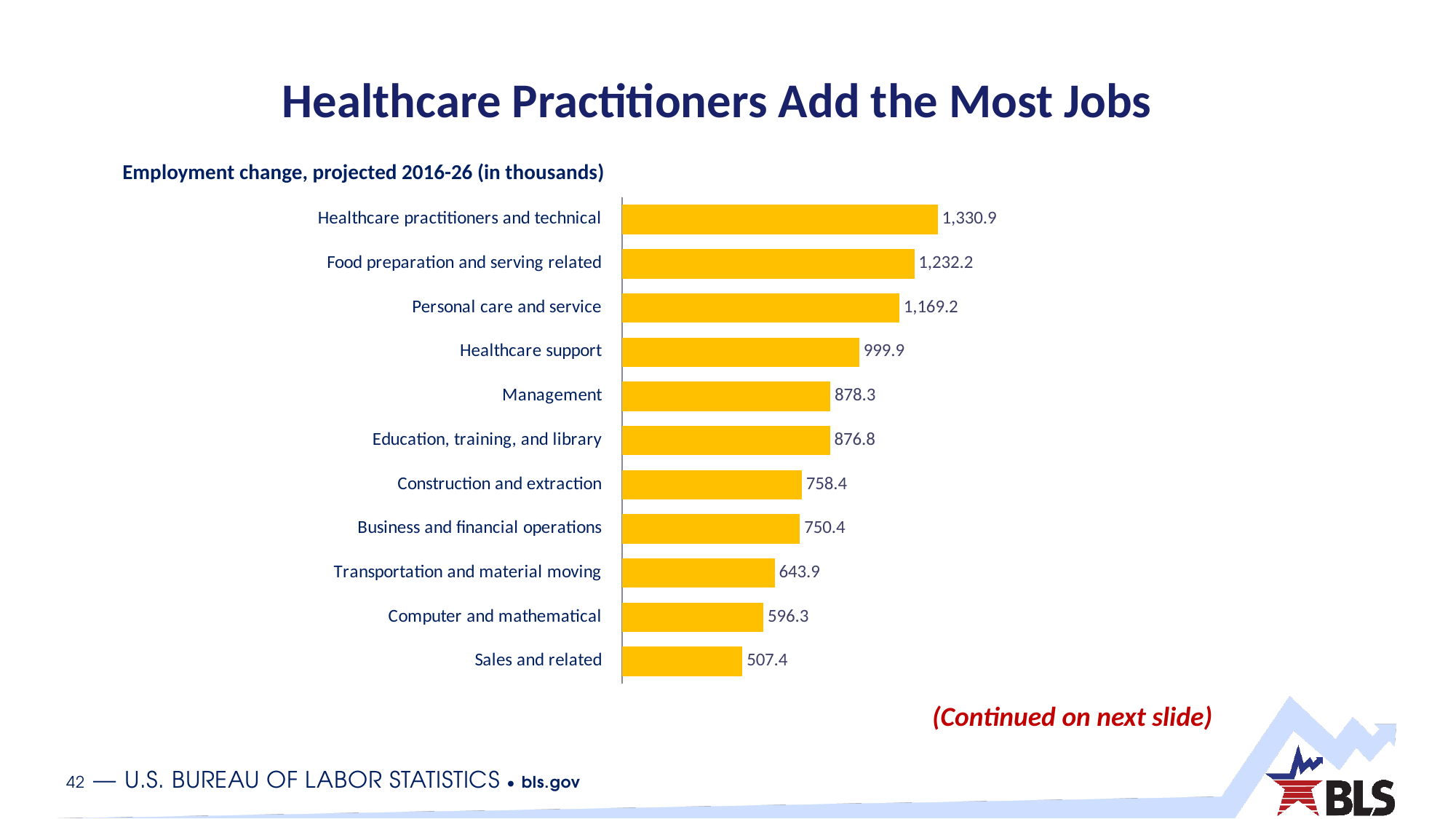

# Healthcare Practitioners Add the Most Jobs
Employment change, projected 2016-26 (in thousands)

### Chart

| Category |  |
|---|---|
| Healthcare practitioners and technical  | 1330.9 |
| Food preparation and serving related  | 1232.2 |
| Personal care and service  | 1169.2 |
| Healthcare support  | 999.9 |
| Management  | 878.3 |
| Education, training, and library  | 876.8 |
| Construction and extraction  | 758.4 |
| Business and financial operations  | 750.4 |
| Transportation and material moving  | 643.9 |
| Computer and mathematical  | 596.3 |
| Sales and related  | 507.4 |
(Continued on next slide)